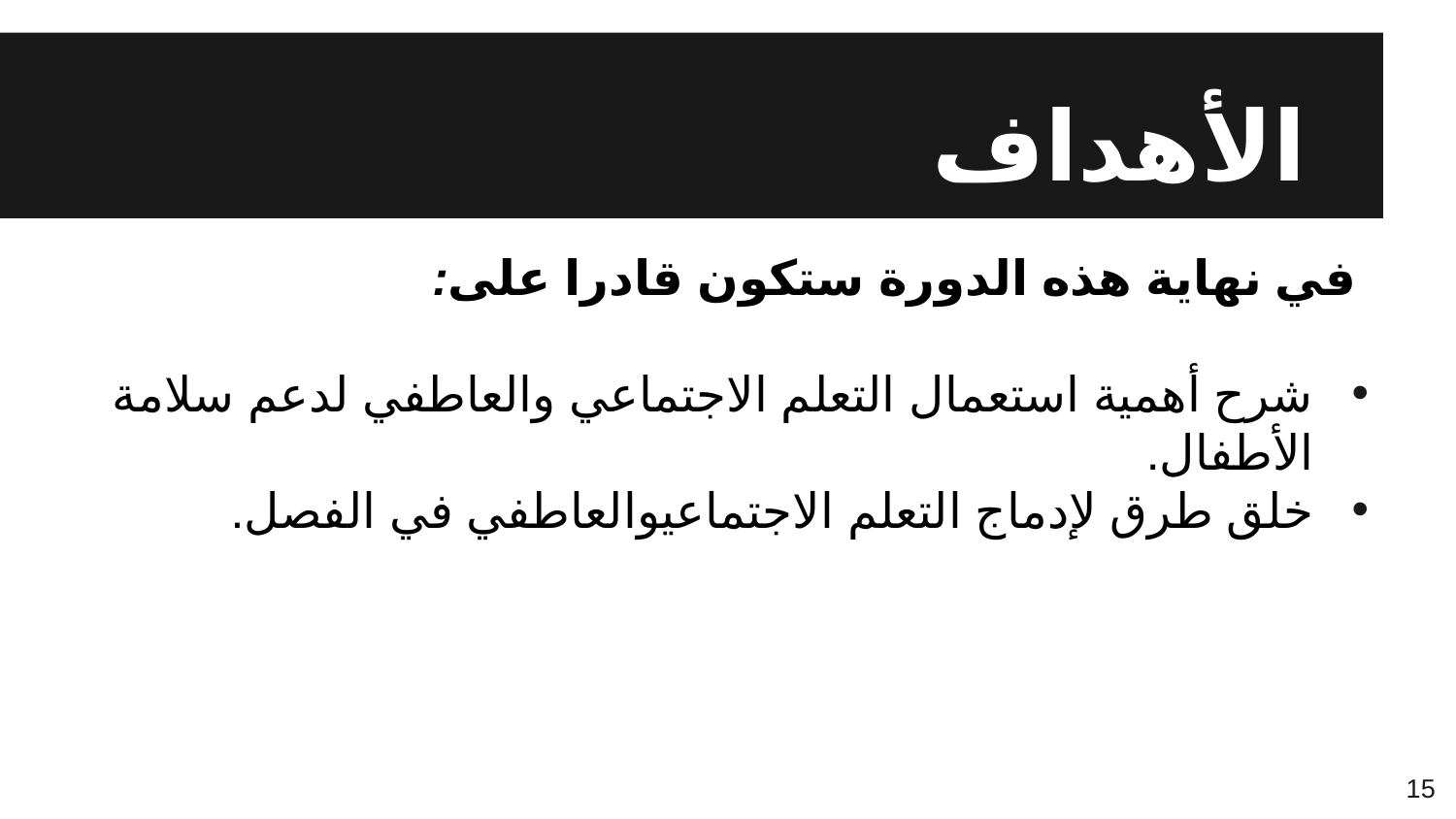

# الأهداف
في نهاية هذه الدورة ستكون قادرا على:

شرح أهمية استعمال التعلم الاجتماعي والعاطفي لدعم سلامة الأطفال.
خلق طرق لإدماج التعلم الاجتماعيوالعاطفي في الفصل.

15